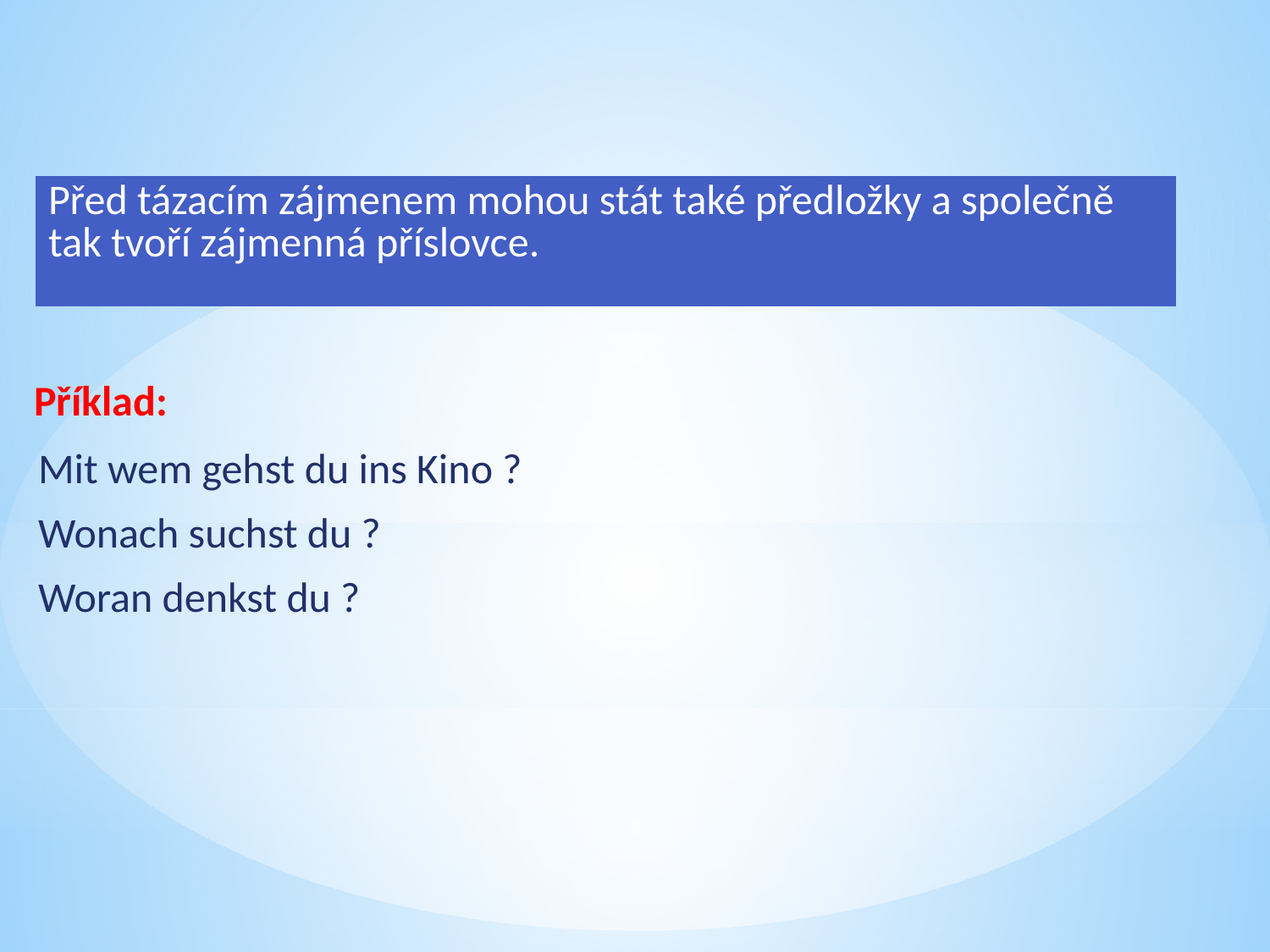

Příklad:
  Mit wem gehst du ins Kino ?
  Wonach suchst du ?
  Woran denkst du ?
| Před tázacím zájmenem mohou stát také předložky a společně tak tvoří zájmenná příslovce. |
| --- |